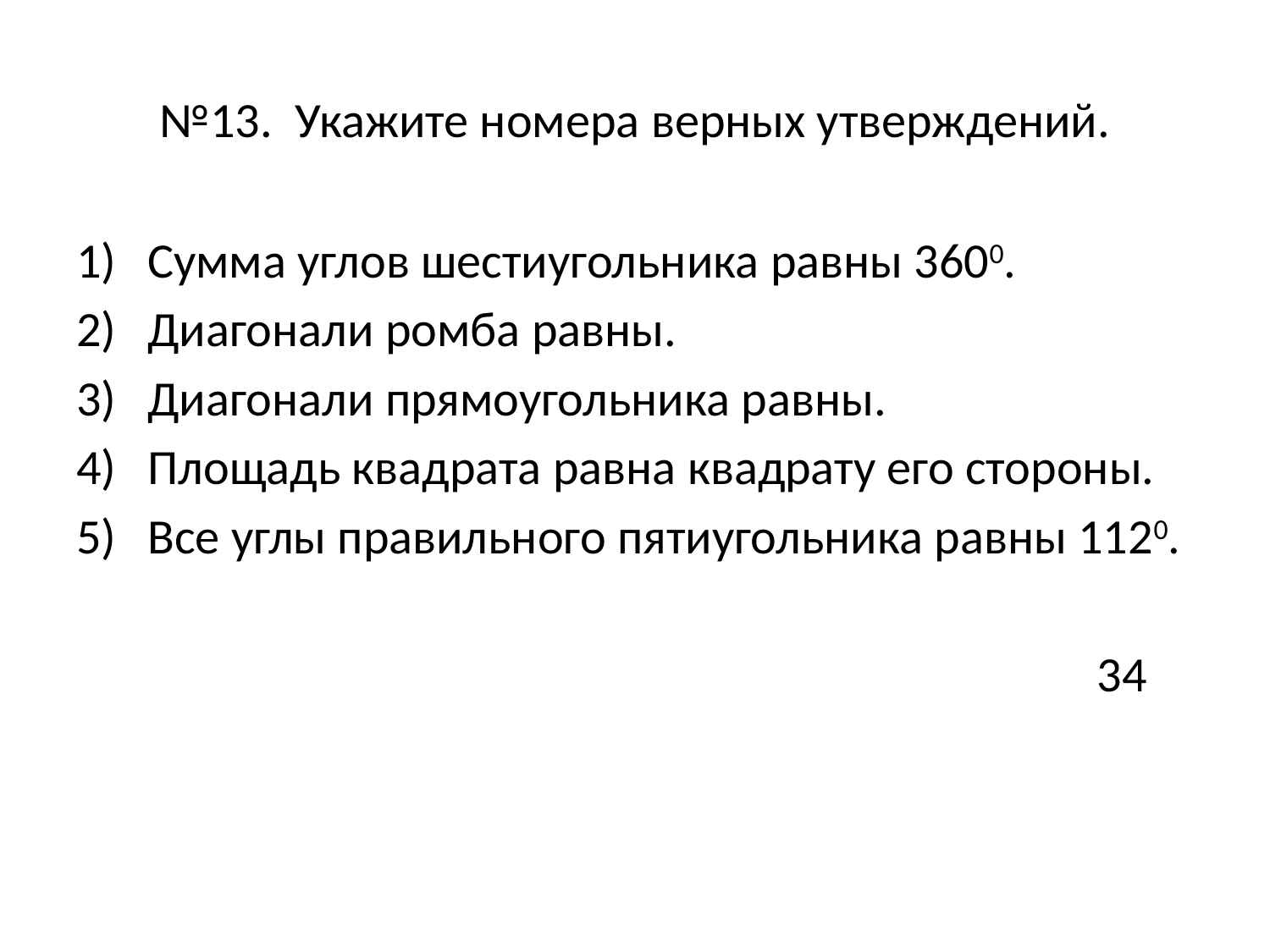

# №13.  Укажите номера верных утверждений.
Сумма углов шестиугольника равны 3600.
Диагонали ромба равны.
Диагонали прямоугольника равны.
Площадь квадрата равна квадрату его стороны.
Все углы правильного пятиугольника равны 1120.

                                                                                           34